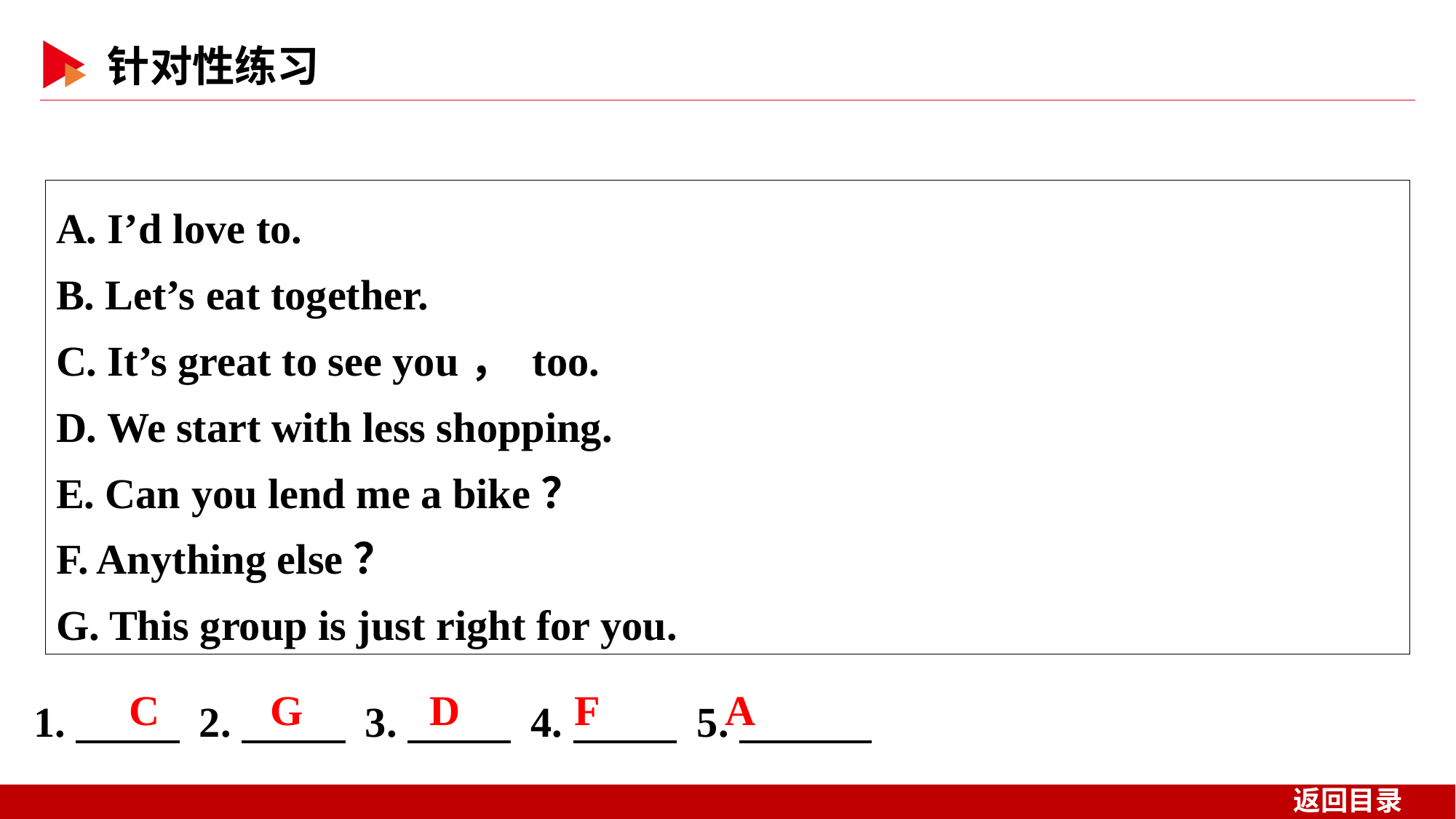

A. I’d love to.
B. Let’s eat together.
C. It’s great to see you， too.
D. We start with less shopping.
E. Can you lend me a bike？
F. Anything else？
G. This group is just right for you.
1.　  　 2.　  　 3.　  　 4.　  　 5.
C
G
D
F
A